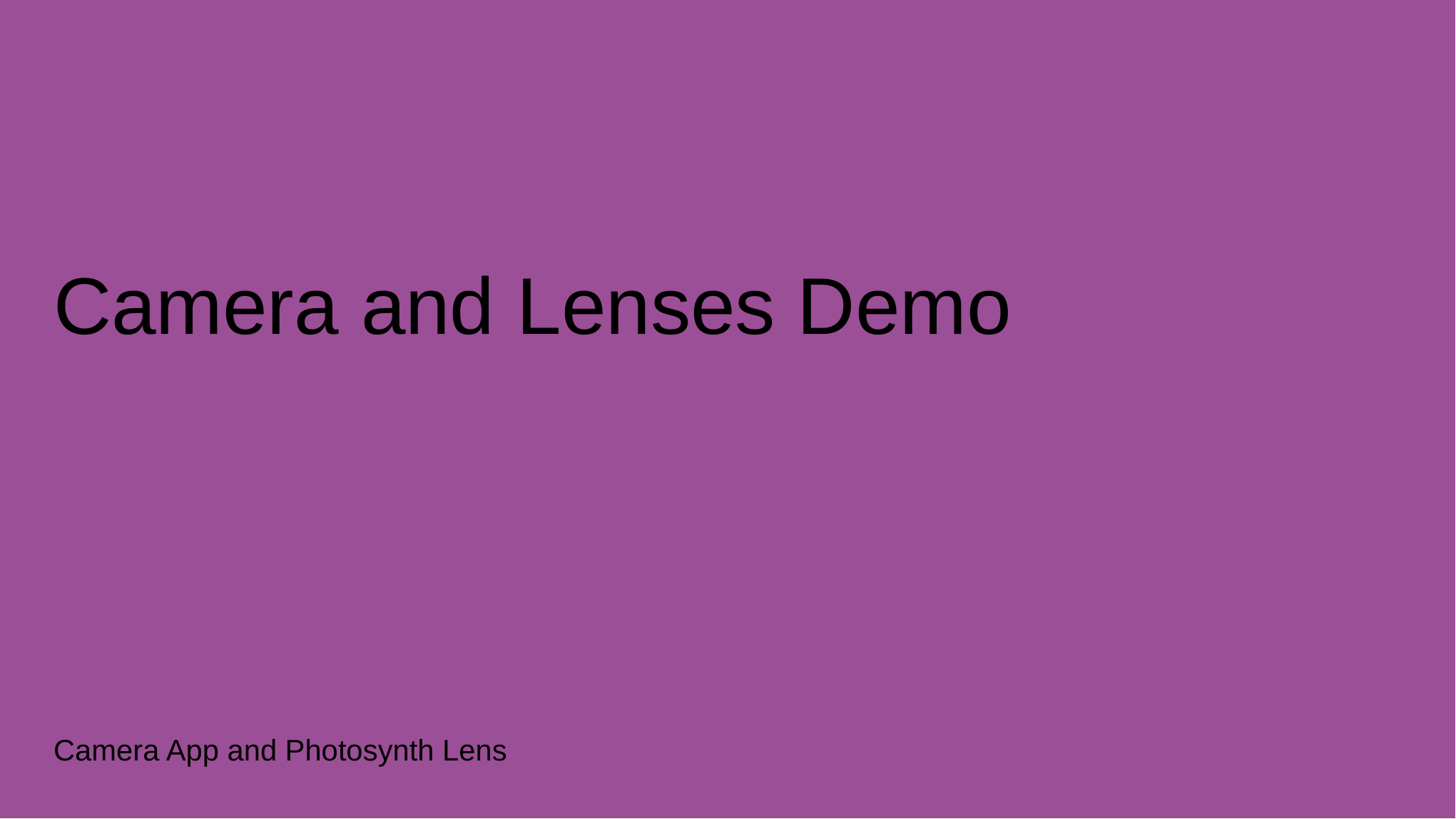

# Camera and Lenses Demo
Camera App and Photosynth Lens